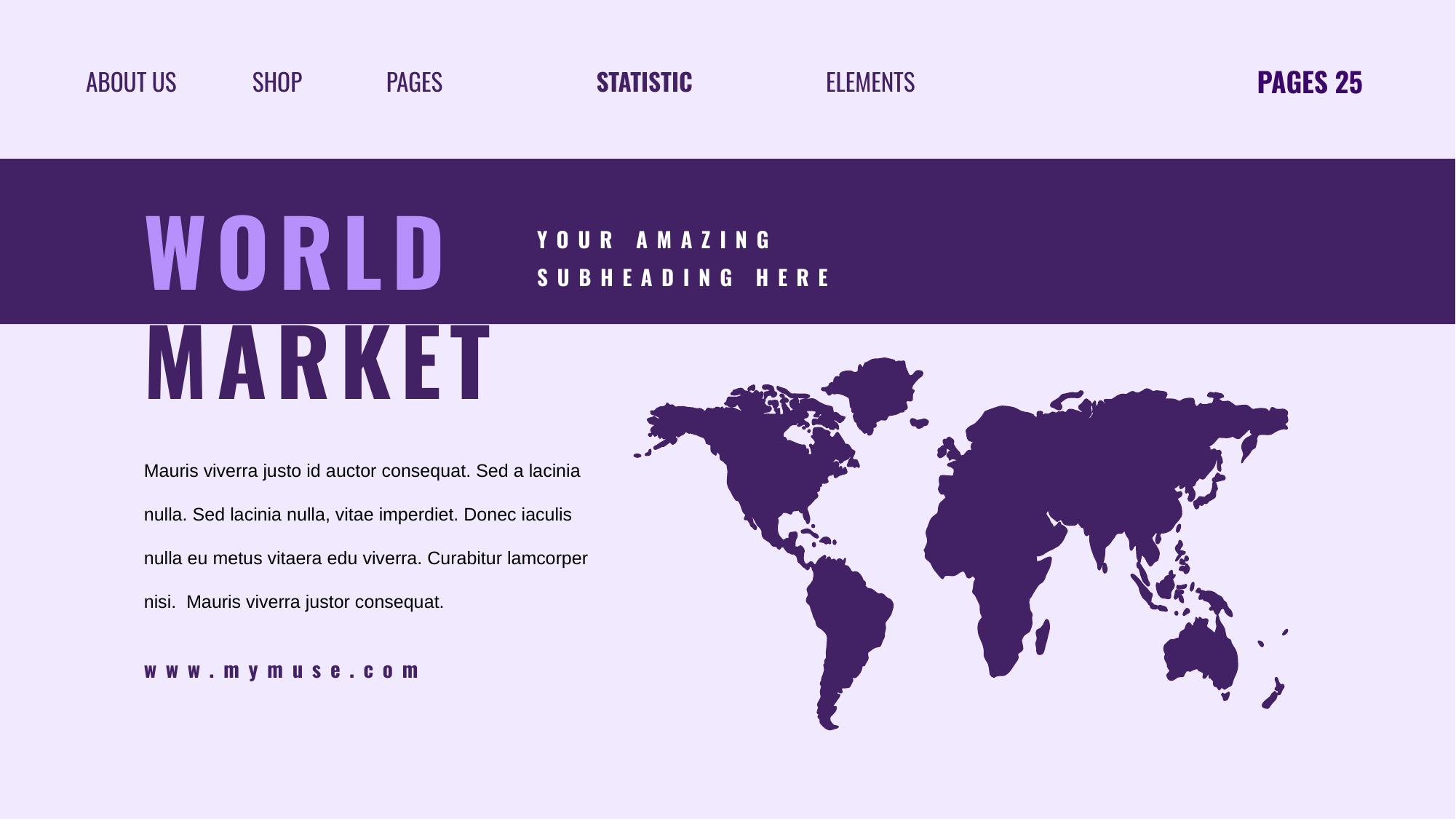

PAGES 25
ABOUT US
SHOP
PAGES
STATISTIC
ELEMENTS

WORLD MARKET
YOUR AMAZING SUBHEADING HERE

Mauris viverra justo id auctor consequat. Sed a lacinia nulla. Sed lacinia nulla, vitae imperdiet. Donec iaculis nulla eu metus vitaera edu viverra. Curabitur lamcorper nisi.  Mauris viverra justor consequat.
www.mymuse.com